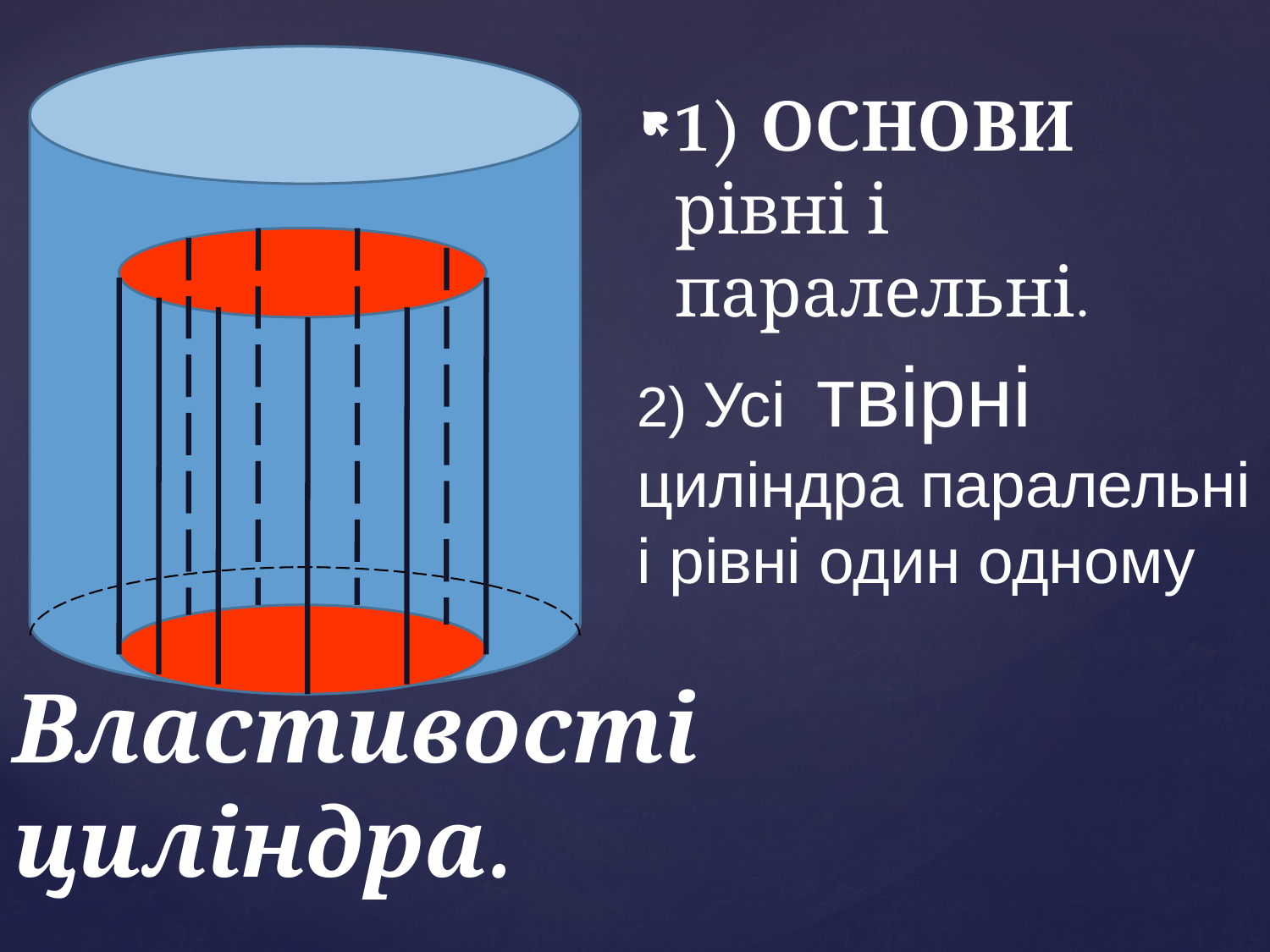

1) ОСНОВИ  рівні і паралельні.

2) Усі  твірні    циліндра паралельні і рівні один одному

# Властивості    циліндра.